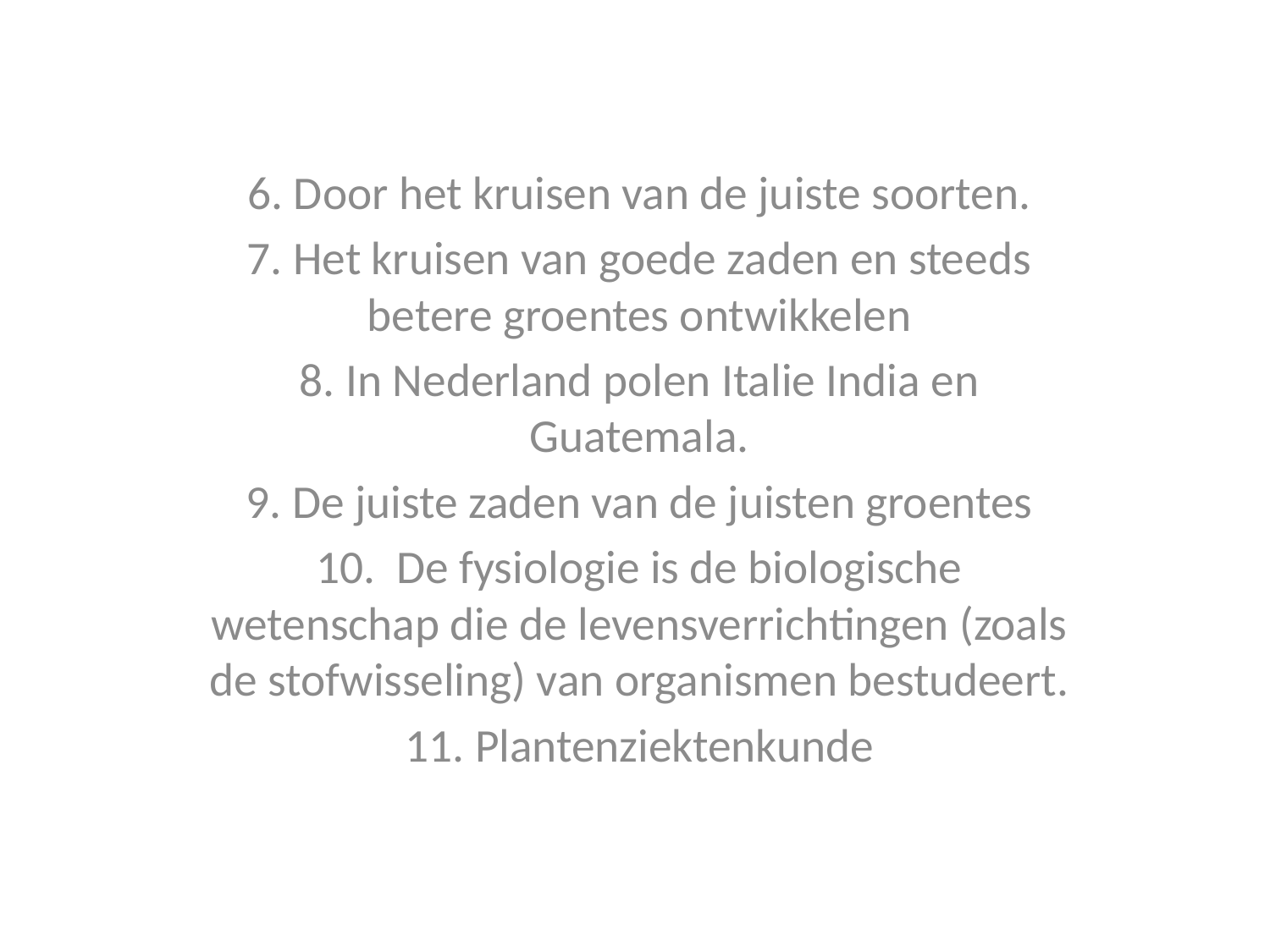

#
6. Door het kruisen van de juiste soorten.
7. Het kruisen van goede zaden en steeds betere groentes ontwikkelen
8. In Nederland polen Italie India en Guatemala.
9. De juiste zaden van de juisten groentes
10.  De fysiologie is de biologische wetenschap die de levensverrichtingen (zoals de stofwisseling) van organismen bestudeert.
11. Plantenziektenkunde